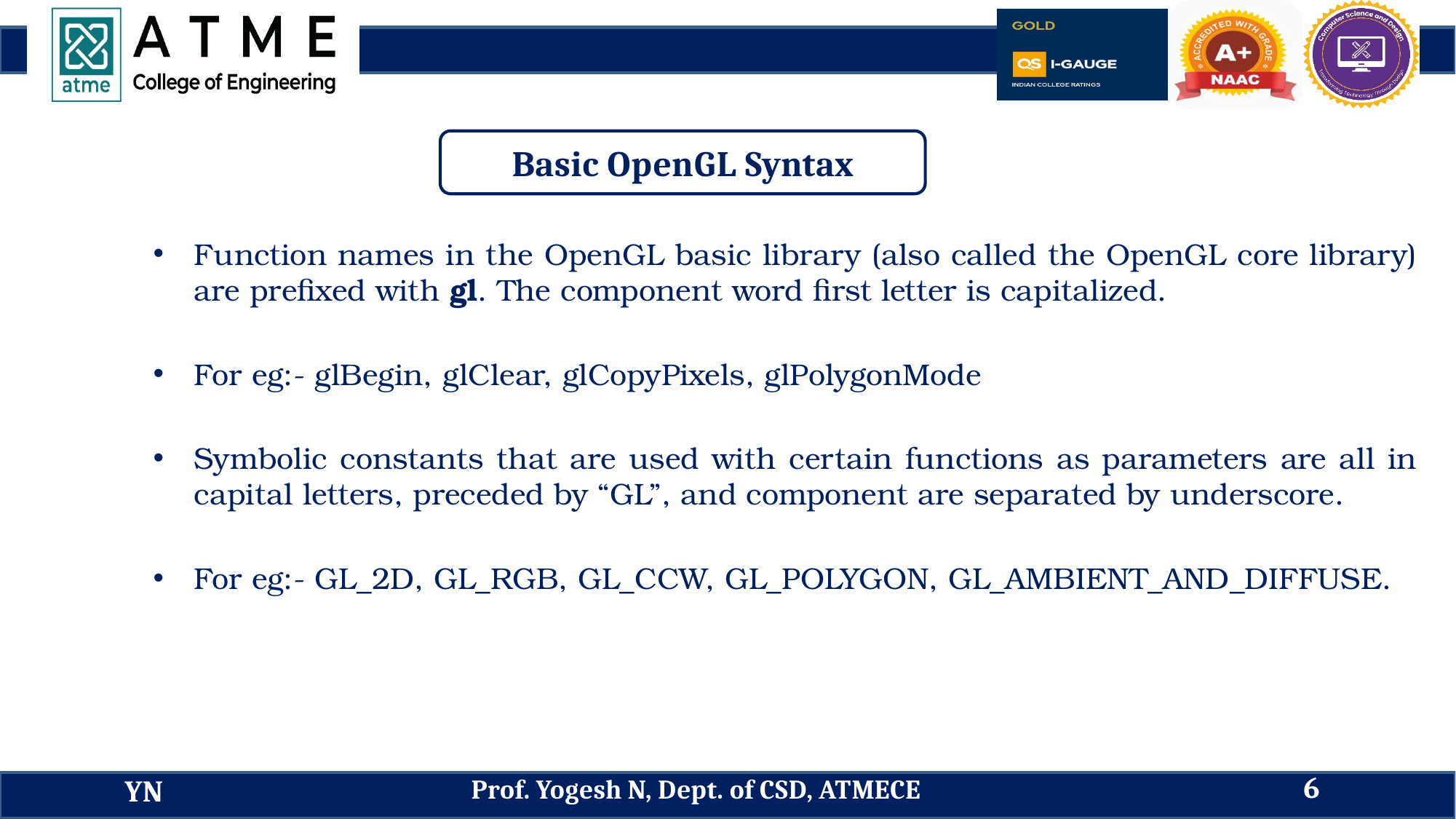

Basic OpenGL Syntax
Function names in the OpenGL basic library (also called the OpenGL core library) are prefixed with gl. The component word first letter is capitalized.

For eg:- glBegin, glClear, glCopyPixels, glPolygonMode

Symbolic constants that are used with certain functions as parameters are all in capital letters, preceded by “GL”, and component are separated by underscore.

For eg:- GL_2D, GL_RGB, GL_CCW, GL_POLYGON, GL_AMBIENT_AND_DIFFUSE.
6

Prof. Yogesh N, Dept. of CSD, ATMECE
YN